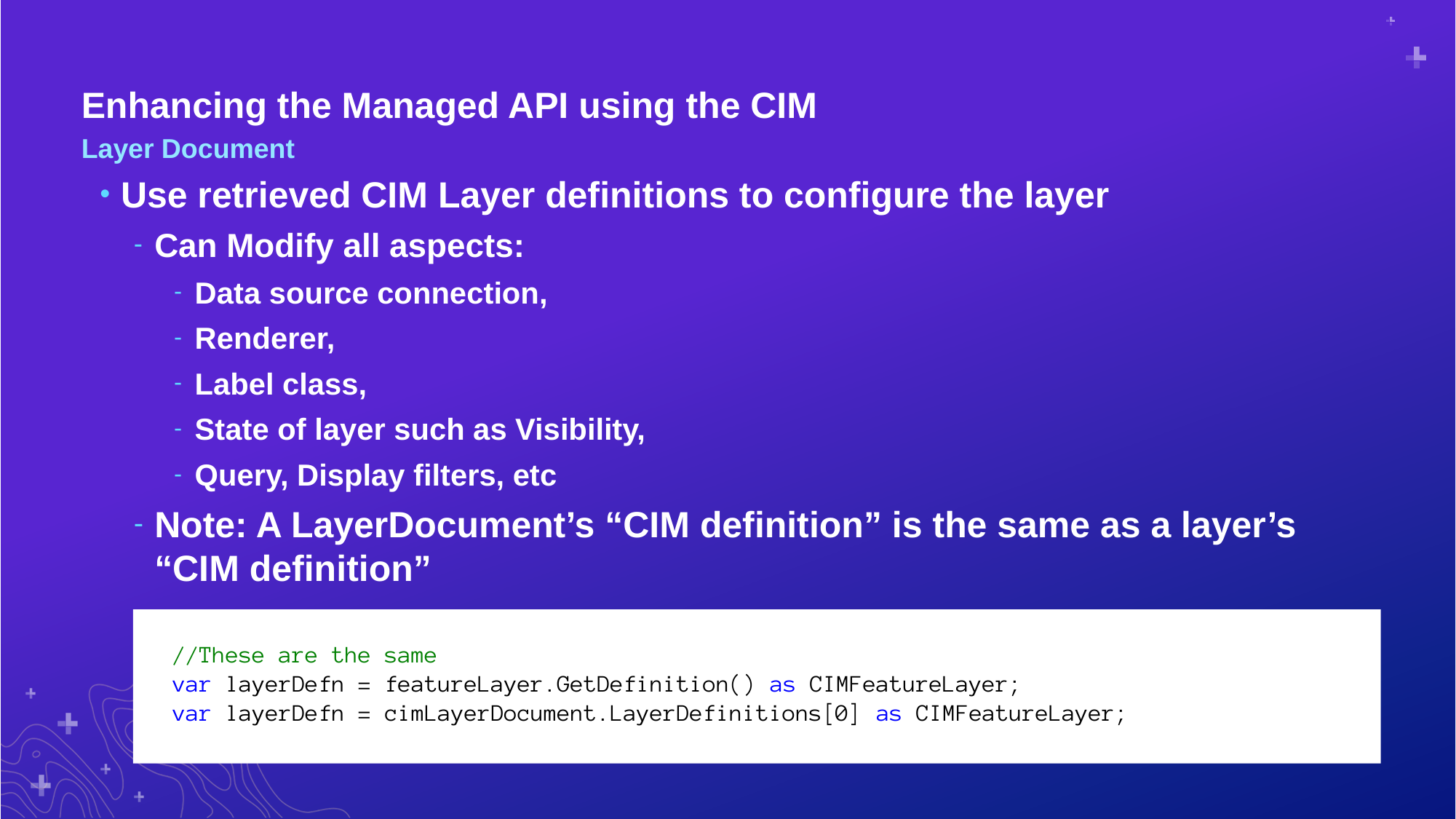

# Enhancing the Managed API using the CIM
Layer Document
Use retrieved CIM Layer definitions to configure the layer
Can Modify all aspects:
Data source connection,
Renderer,
Label class,
State of layer such as Visibility,
Query, Display filters, etc
Note: A LayerDocument’s “CIM definition” is the same as a layer’s “CIM definition”

   //These are the same
   var layerDefn = featureLayer.GetDefinition() as CIMFeatureLayer;
   var layerDefn = cimLayerDocument.LayerDefinitions[0] as CIMFeatureLayer;